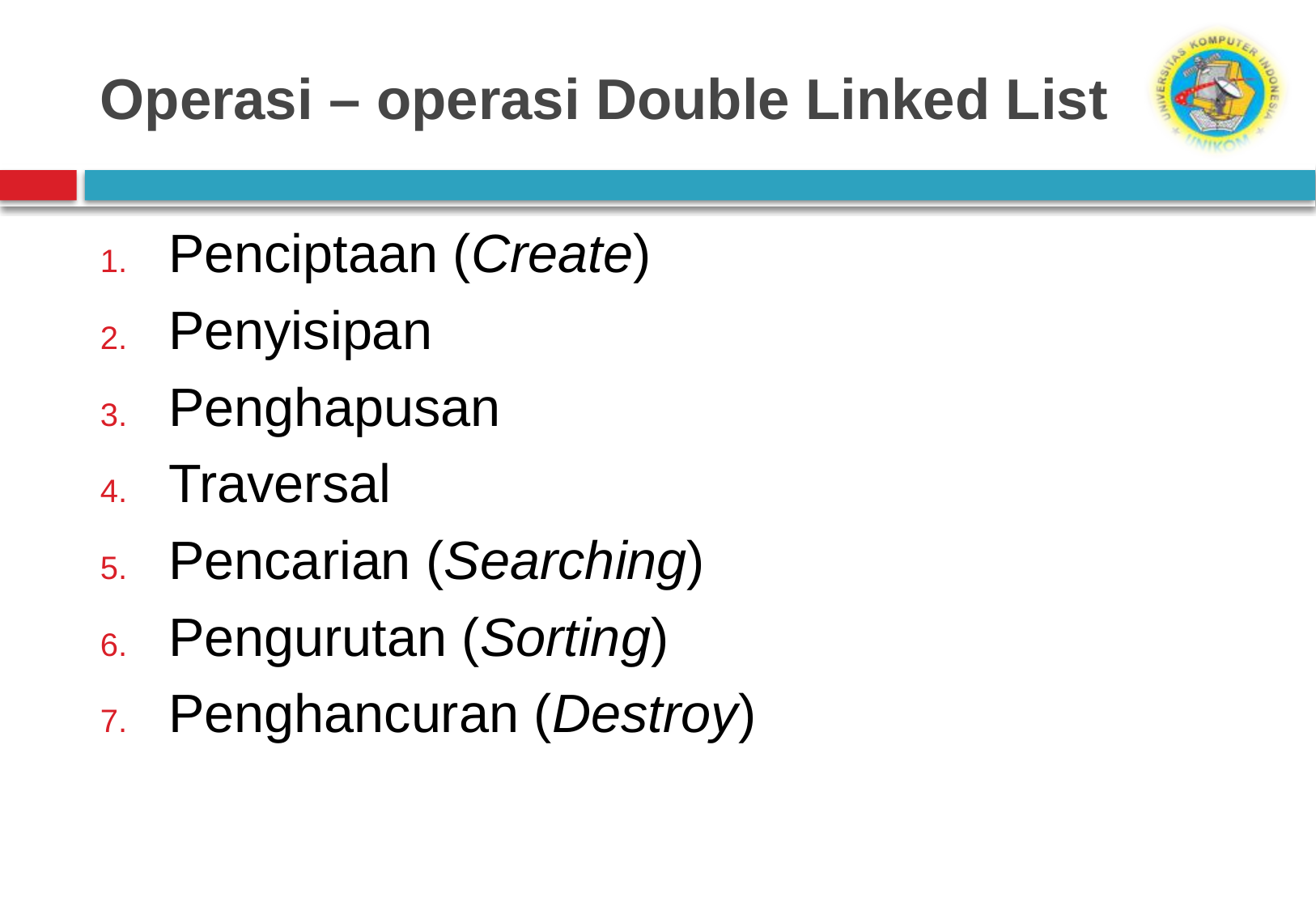

# Operasi – operasi Double Linked List
Penciptaan (Create)
Penyisipan
Penghapusan
Traversal
Pencarian (Searching)
Pengurutan (Sorting)
Penghancuran (Destroy)